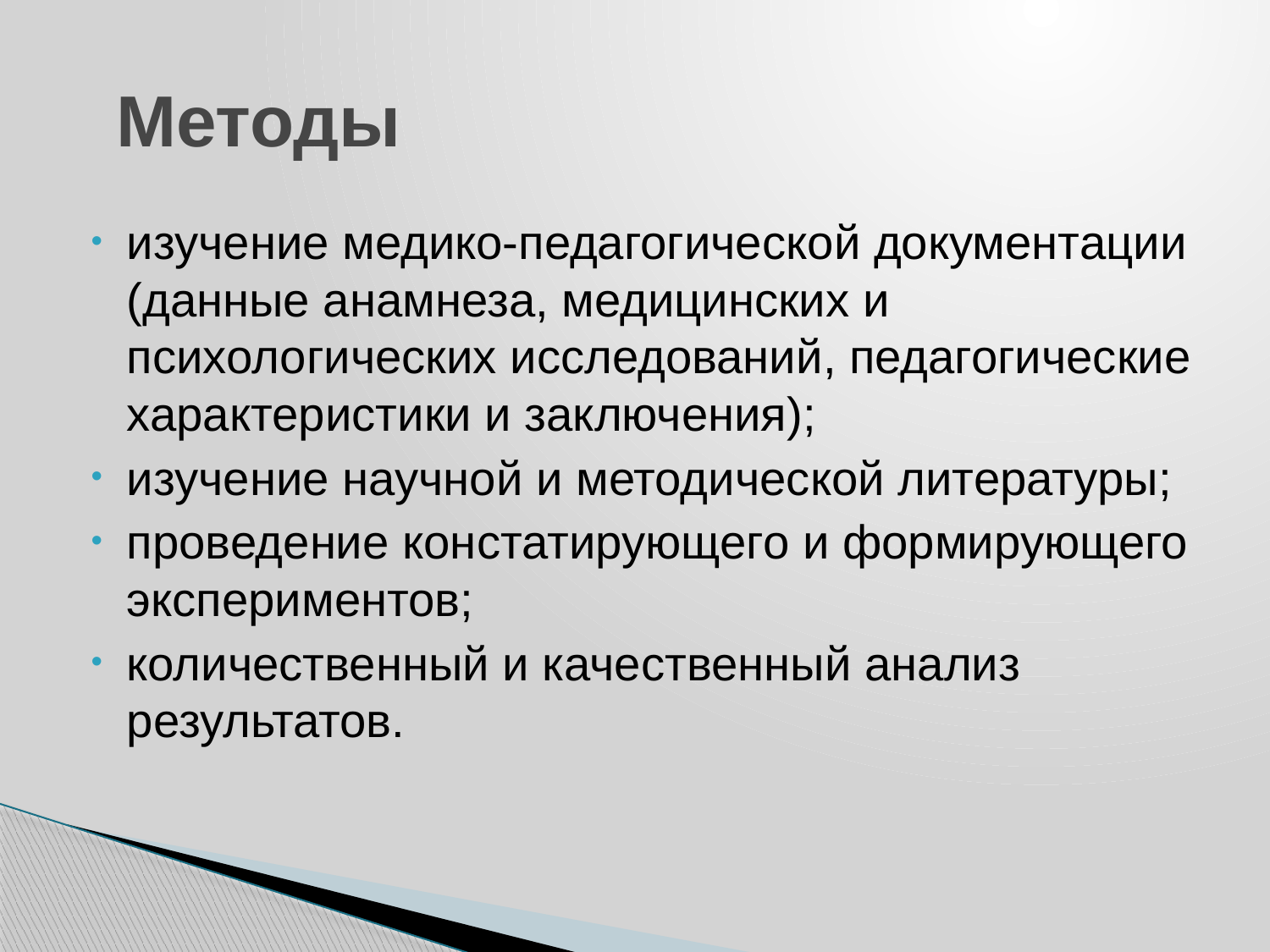

# Методы
изучение медико-педагогической документации (данные анамнеза, медицинских и психологических исследований, педагогические характеристики и заключения);
изучение научной и методической литературы;
проведение констатирующего и формирующего экспериментов;
количественный и качественный анализ результатов.